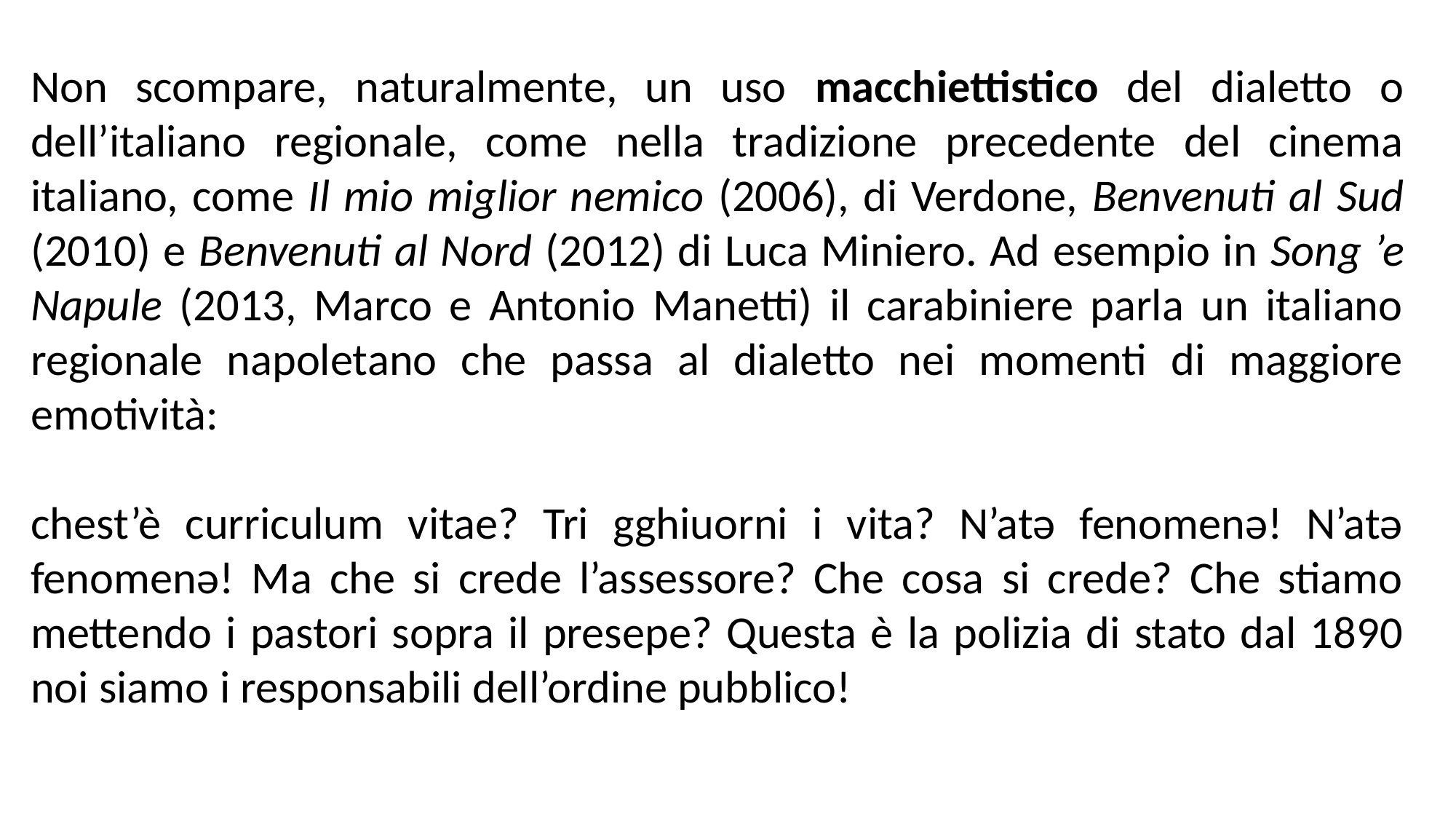

Non scompare, naturalmente, un uso macchiettistico del dialetto o dell’italiano regionale, come nella tradizione precedente del cinema italiano, come Il mio miglior nemico (2006), di Verdone, Benvenuti al Sud (2010) e Benvenuti al Nord (2012) di Luca Miniero. Ad esempio in Song ’e Napule (2013, Marco e Antonio Manetti) il carabiniere parla un italiano regionale napoletano che passa al dialetto nei momenti di maggiore emotività:

chest’è curriculum vitae? Tri gghiuorni i vita? N’atǝ fenomenǝ! N’atǝ fenomenǝ! Ma che si crede l’assessore? Che cosa si crede? Che stiamo mettendo i pastori sopra il presepe? Questa è la polizia di stato dal 1890 noi siamo i responsabili dell’ordine pubblico!